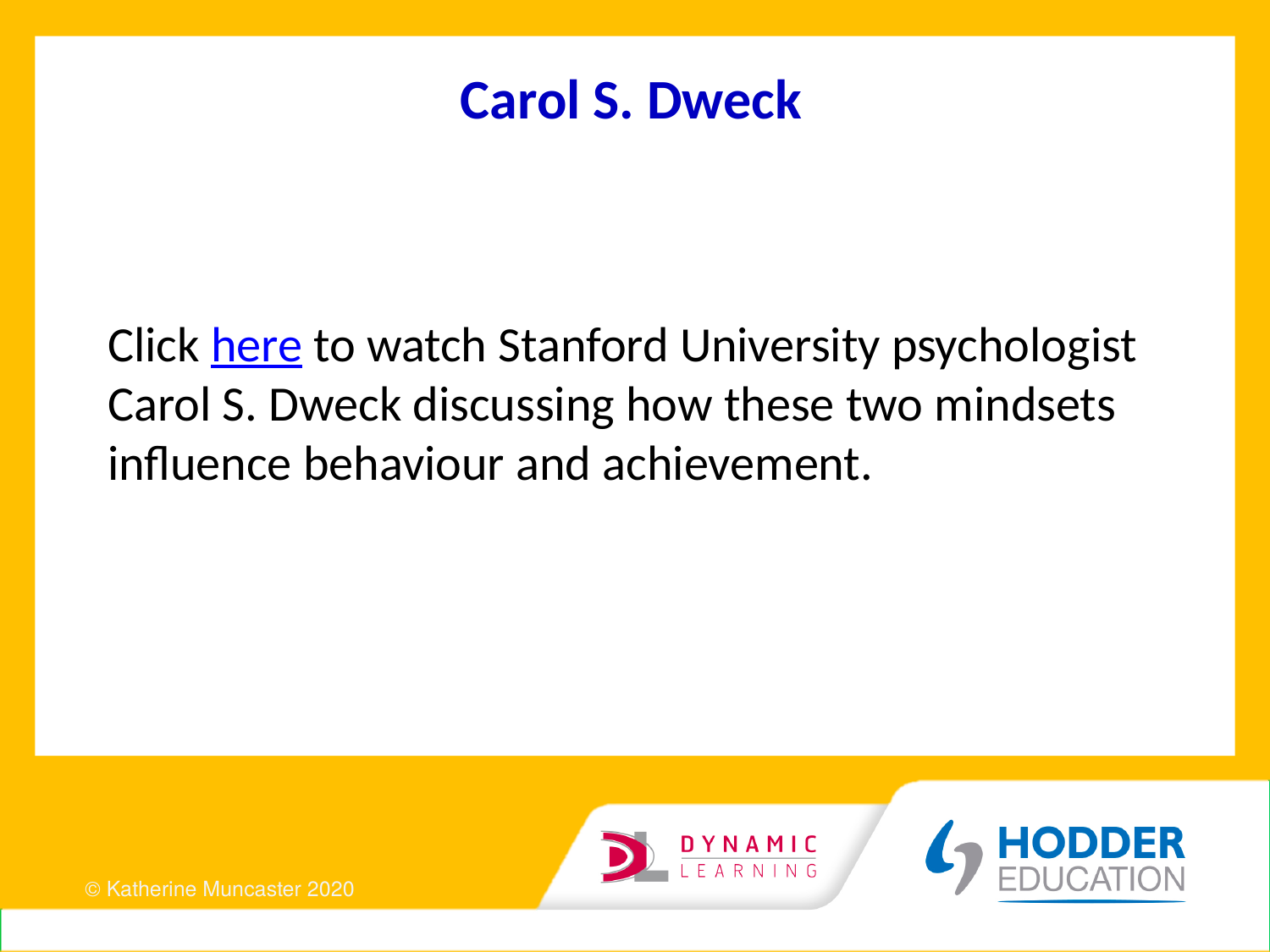

# Carol S. Dweck
Click here to watch Stanford University psychologist Carol S. Dweck discussing how these two mindsets influence behaviour and achievement.